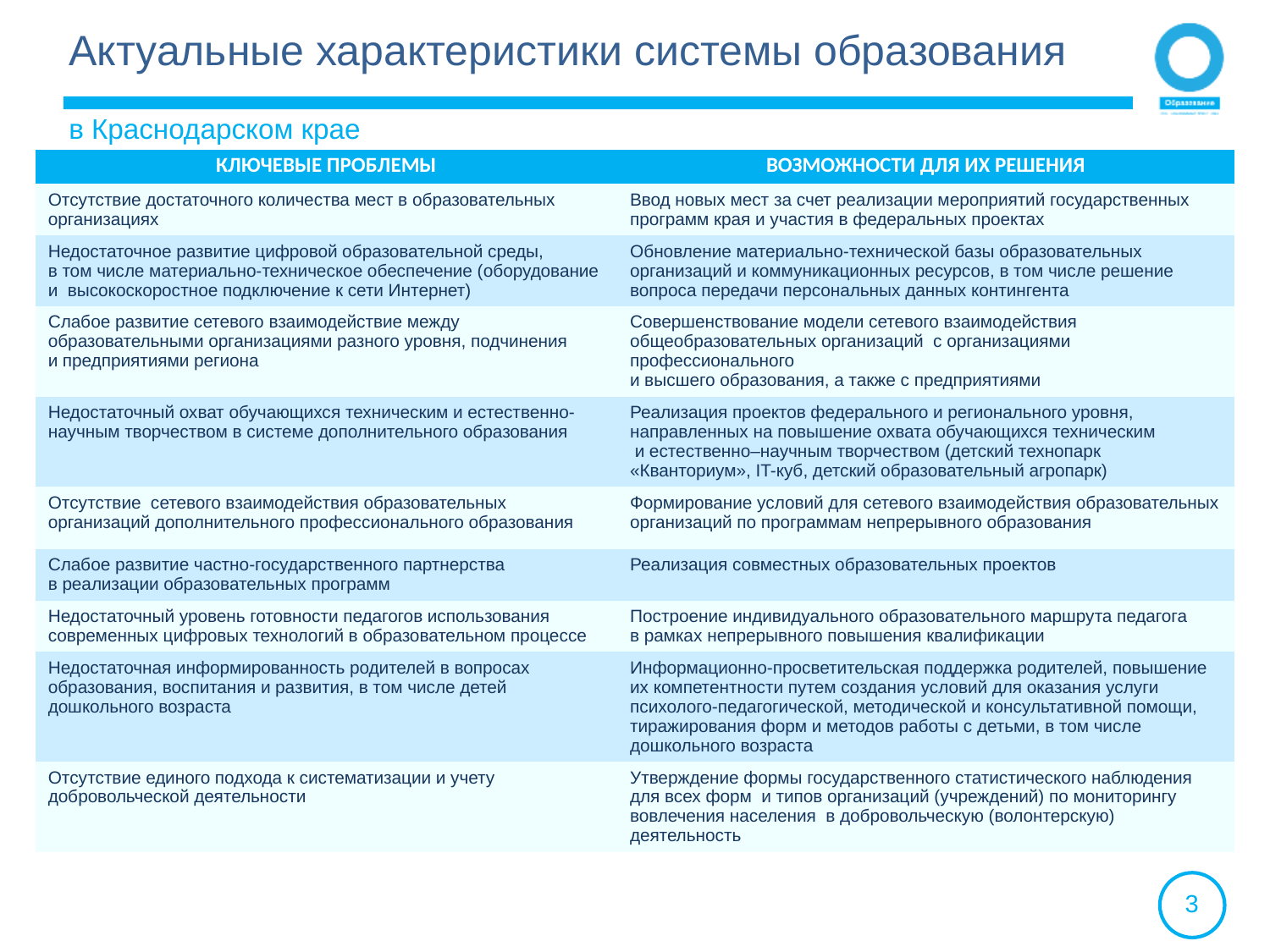

Актуальные характеристики системы образования
в Краснодарском крае
| КЛЮЧЕВЫЕ ПРОБЛЕМЫ | ВОЗМОЖНОСТИ ДЛЯ ИХ РЕШЕНИЯ |
| --- | --- |
| Отсутствие достаточного количества мест в образовательных организациях | Ввод новых мест за счет реализации мероприятий государственных программ края и участия в федеральных проектах |
| Недостаточное развитие цифровой образовательной среды, в том числе материально-техническое обеспечение (оборудование и высокоскоростное подключение к сети Интернет) | Обновление материально-технической базы образовательных организаций и коммуникационных ресурсов, в том числе решение вопроса передачи персональных данных контингента |
| Слабое развитие сетевого взаимодействие между образовательными организациями разного уровня, подчинения и предприятиями региона | Совершенствование модели сетевого взаимодействия общеобразовательных организаций с организациями профессионального и высшего образования, а также с предприятиями |
| Недостаточный охват обучающихся техническим и естественно-научным творчеством в системе дополнительного образования | Реализация проектов федерального и регионального уровня, направленных на повышение охвата обучающихся техническим и естественно–научным творчеством (детский технопарк «Кванториум», IT-куб, детский образовательный агропарк) |
| Отсутствие сетевого взаимодействия образовательных организаций дополнительного профессионального образования | Формирование условий для сетевого взаимодействия образовательных организаций по программам непрерывного образования |
| Слабое развитие частно-государственного партнерства в реализации образовательных программ | Реализация совместных образовательных проектов |
| Недостаточный уровень готовности педагогов использования современных цифровых технологий в образовательном процессе | Построение индивидуального образовательного маршрута педагога в рамках непрерывного повышения квалификации |
| Недостаточная информированность родителей в вопросах образования, воспитания и развития, в том числе детей дошкольного возраста | Информационно-просветительская поддержка родителей, повышение их компетентности путем создания условий для оказания услуги психолого-педагогической, методической и консультативной помощи, тиражирования форм и методов работы с детьми, в том числе дошкольного возраста |
| Отсутствие единого подхода к систематизации и учету добровольческой деятельности | Утверждение формы государственного статистического наблюдения для всех форм и типов организаций (учреждений) по мониторингу вовлечения населения в добровольческую (волонтерскую) деятельность |